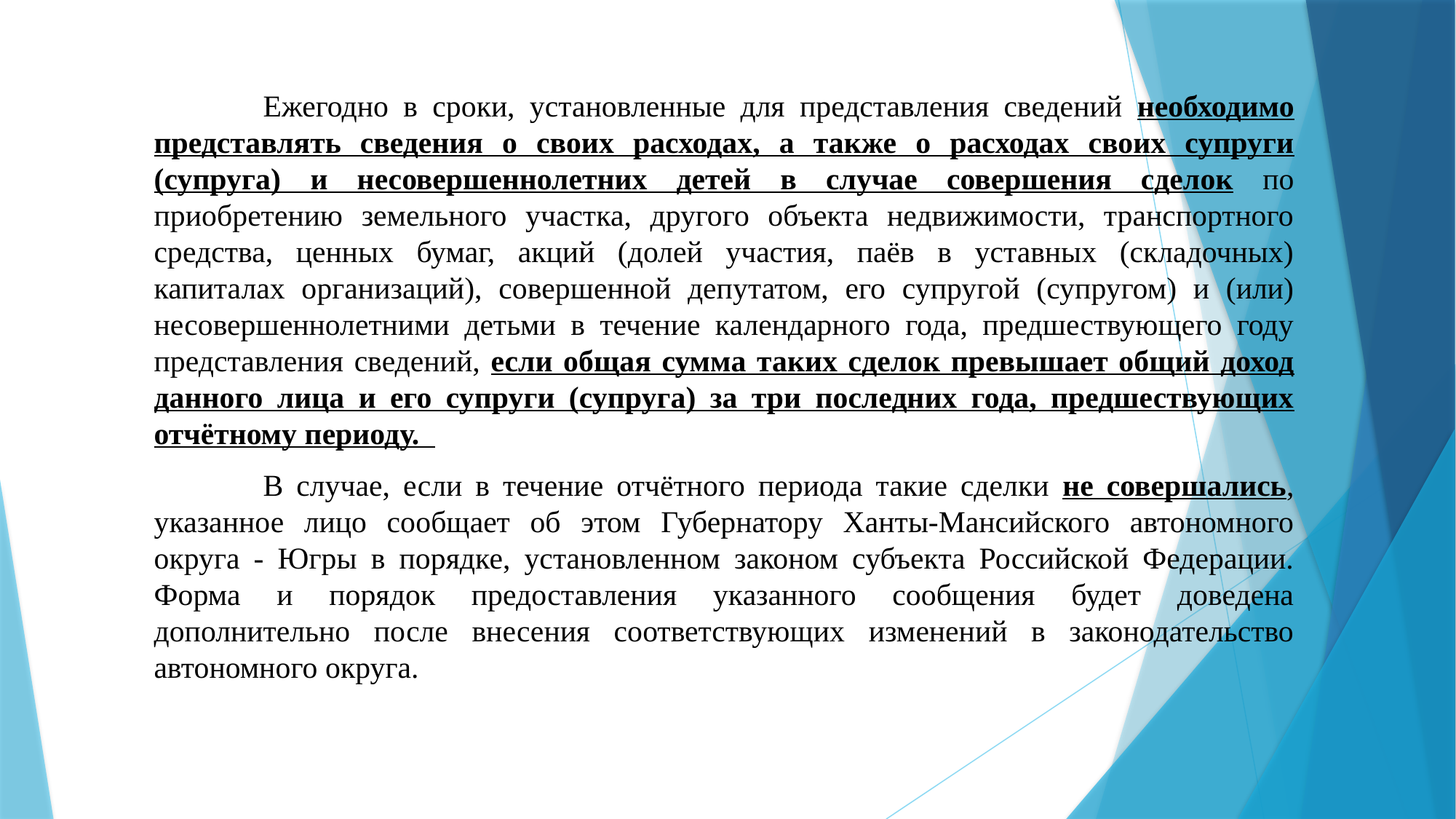

Ежегодно в сроки, установленные для представления сведений необходимо представлять сведения о своих расходах, а также о расходах своих супруги (супруга) и несовершеннолетних детей в случае совершения сделок по приобретению земельного участка, другого объекта недвижимости, транспортного средства, ценных бумаг, акций (долей участия, паёв в уставных (складочных) капиталах организаций), совершенной депутатом, его супругой (супругом) и (или) несовершеннолетними детьми в течение календарного года, предшествующего году представления сведений, если общая сумма таких сделок превышает общий доход данного лица и его супруги (супруга) за три последних года, предшествующих отчётному периоду.
	В случае, если в течение отчётного периода такие сделки не совершались, указанное лицо сообщает об этом Губернатору Ханты-Мансийского автономного округа - Югры в порядке, установленном законом субъекта Российской Федерации. Форма и порядок предоставления указанного сообщения будет доведена дополнительно после внесения соответствующих изменений в законодательство автономного округа.